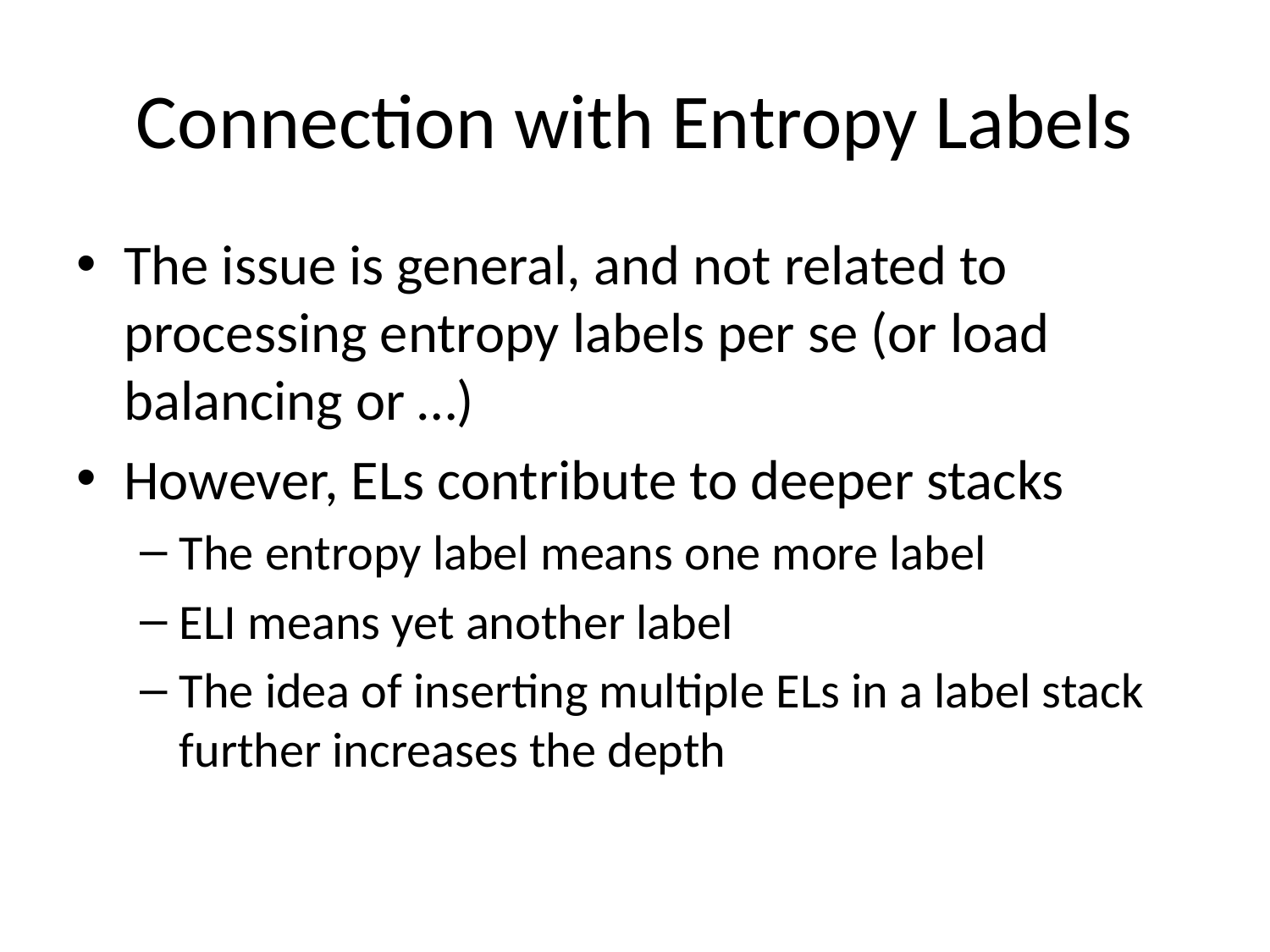

# Connection with Entropy Labels
The issue is general, and not related to processing entropy labels per se (or load balancing or …)
However, ELs contribute to deeper stacks
The entropy label means one more label
ELI means yet another label
The idea of inserting multiple ELs in a label stack further increases the depth